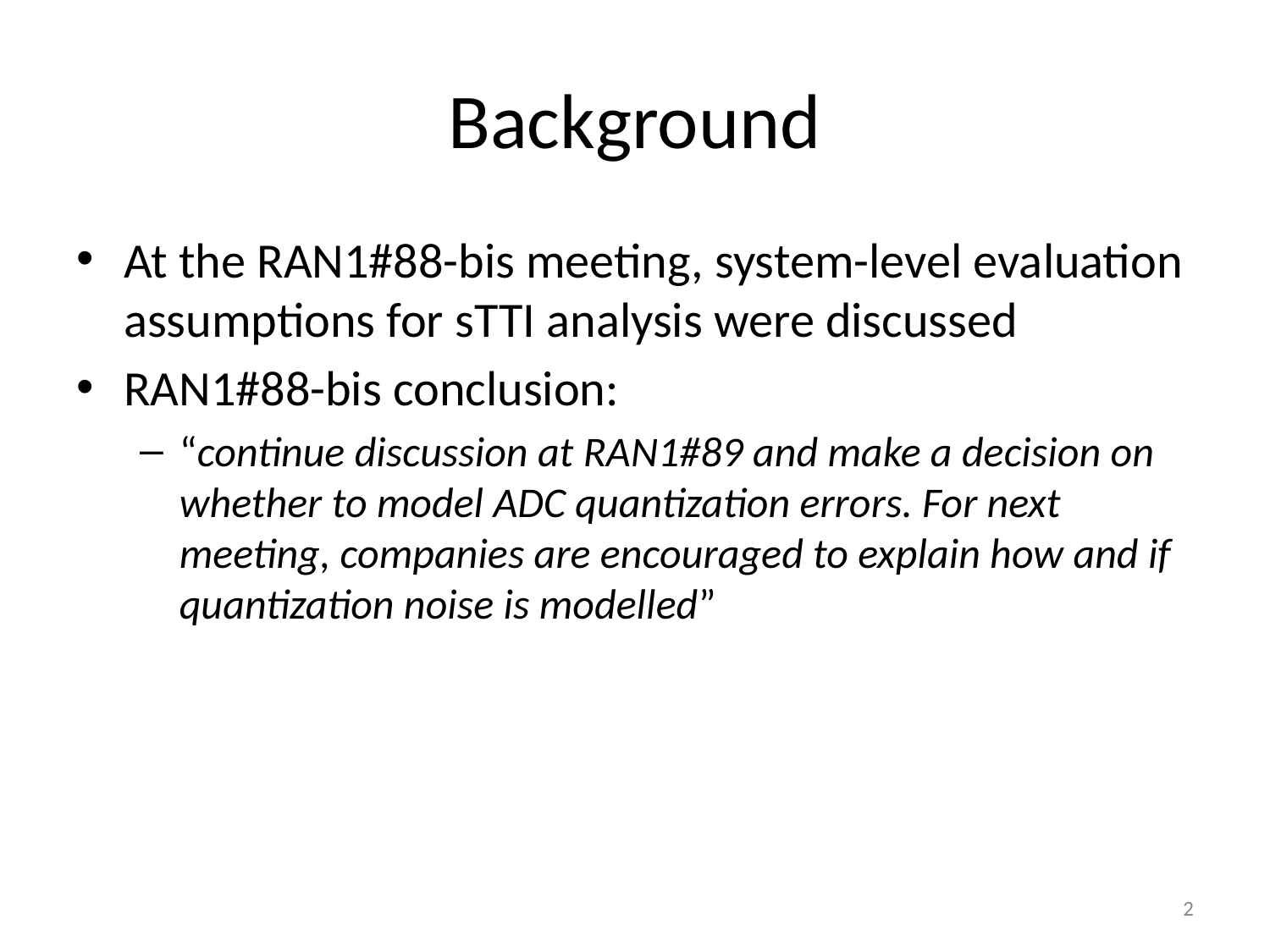

# Background
At the RAN1#88-bis meeting, system-level evaluation assumptions for sTTI analysis were discussed
RAN1#88-bis conclusion:
“continue discussion at RAN1#89 and make a decision on whether to model ADC quantization errors. For next meeting, companies are encouraged to explain how and if quantization noise is modelled”
2